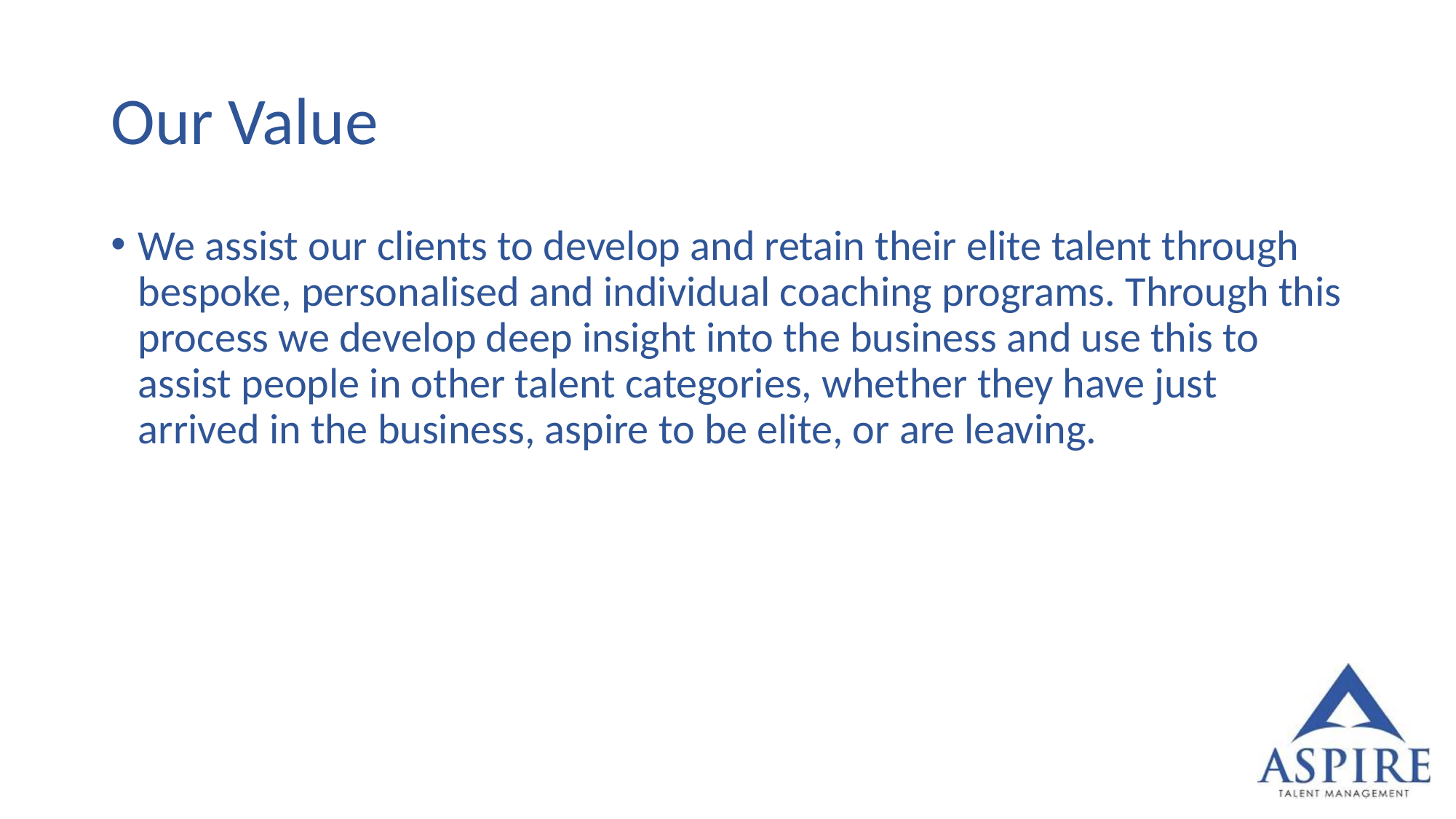

# Our Value
We assist our clients to develop and retain their elite talent through bespoke, personalised and individual coaching programs. Through this process we develop deep insight into the business and use this to assist people in other talent categories, whether they have just arrived in the business, aspire to be elite, or are leaving.